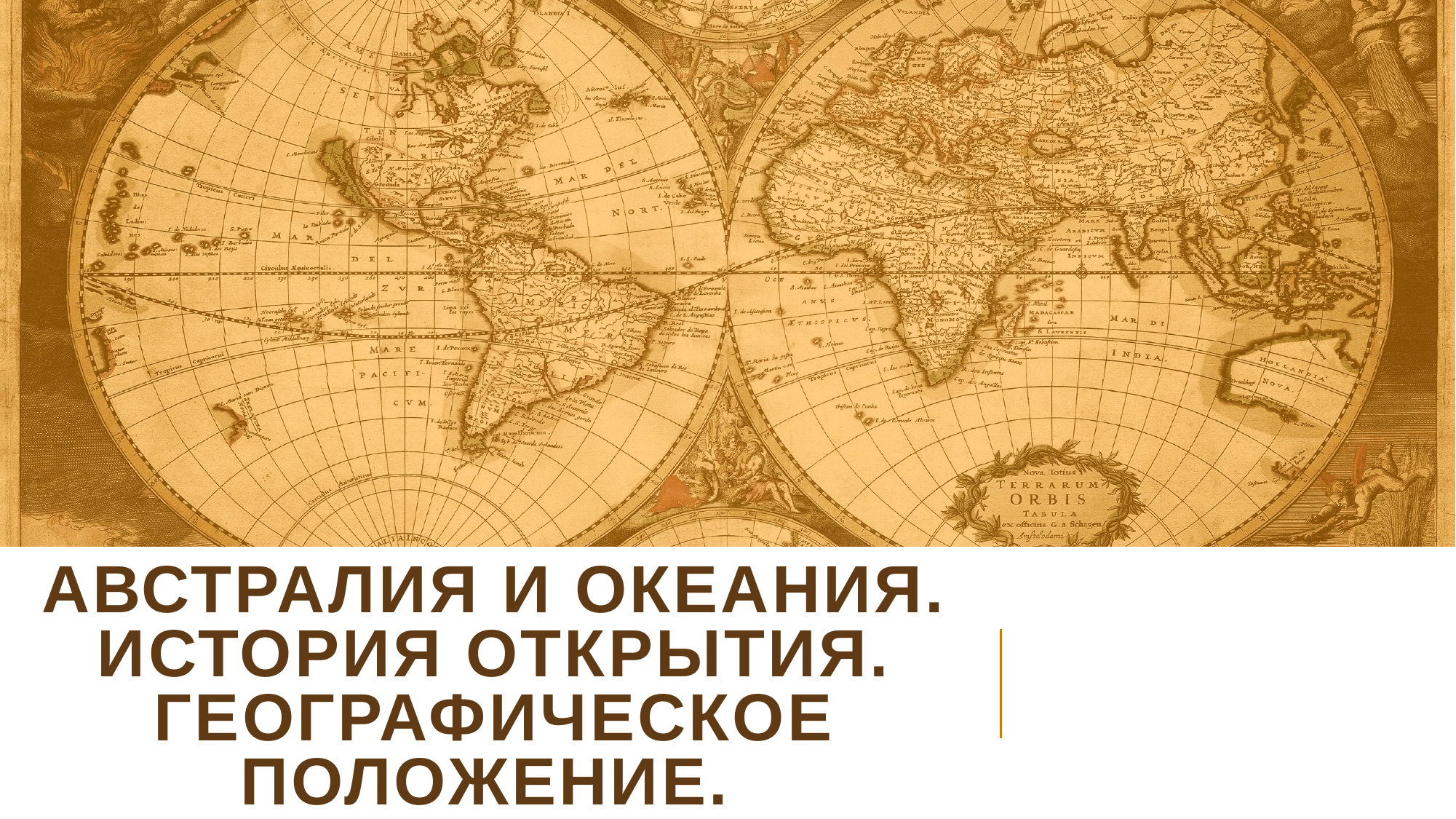

# Австралия и океания. история открытия. Географическое положение.